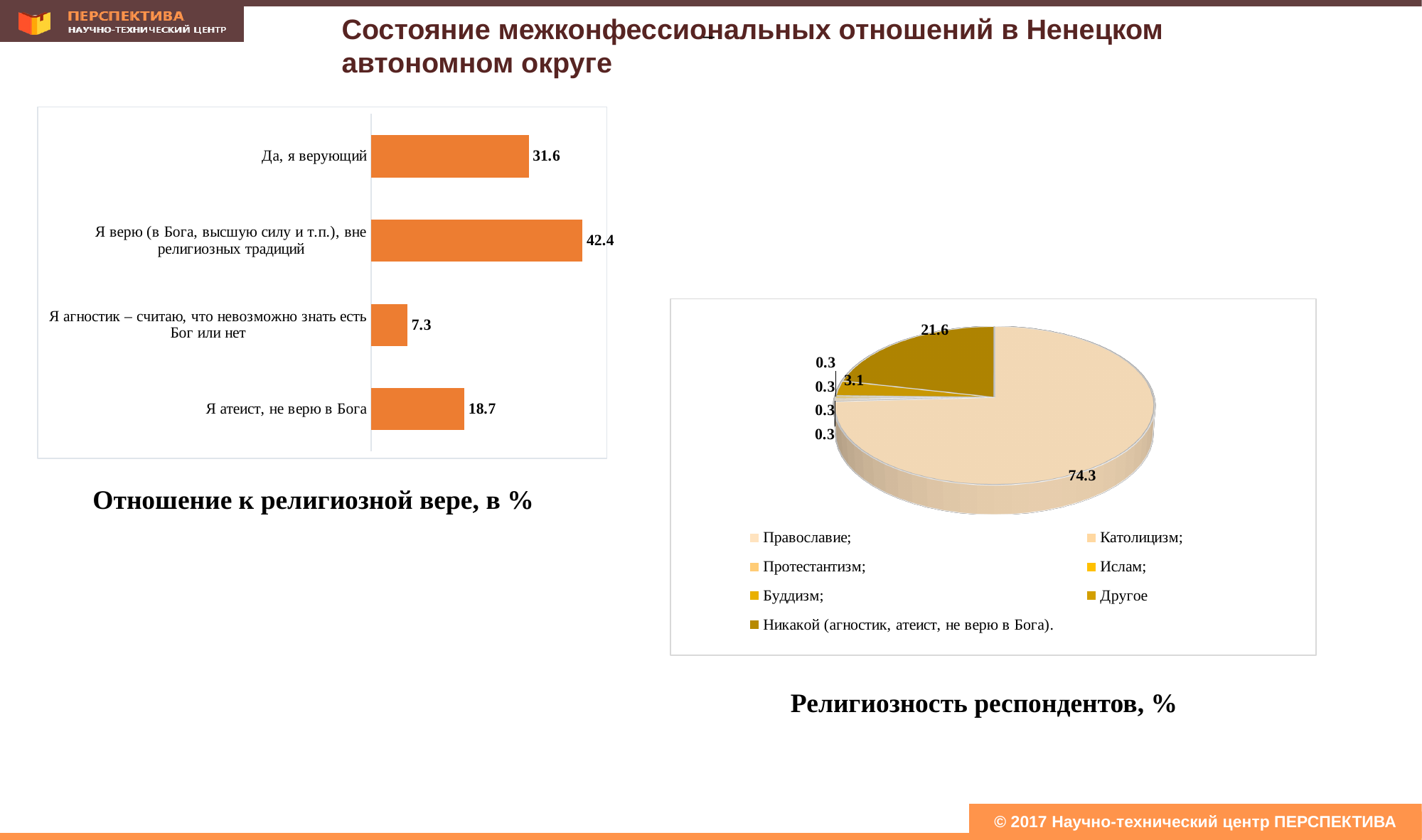

Состояние межконфессиональных отношений в Ненецком автономном округе

–

### Chart

| Category |  |
|---|---|
| Да, я верующий | 31.6 |
| Я верю (в Бога, высшую силу и т.п.), вне религиозных традиций | 42.4 |
| Я агностик – считаю, что невозможно знать есть Бог или нет | 7.3 |
| Я атеист, не верю в Бога | 18.7 |

[unsupported chart]

Отношение к религиозной вере, в %
Религиозность респондентов, %
© 2017 Научно-технический центр ПЕРСПЕКТИВА